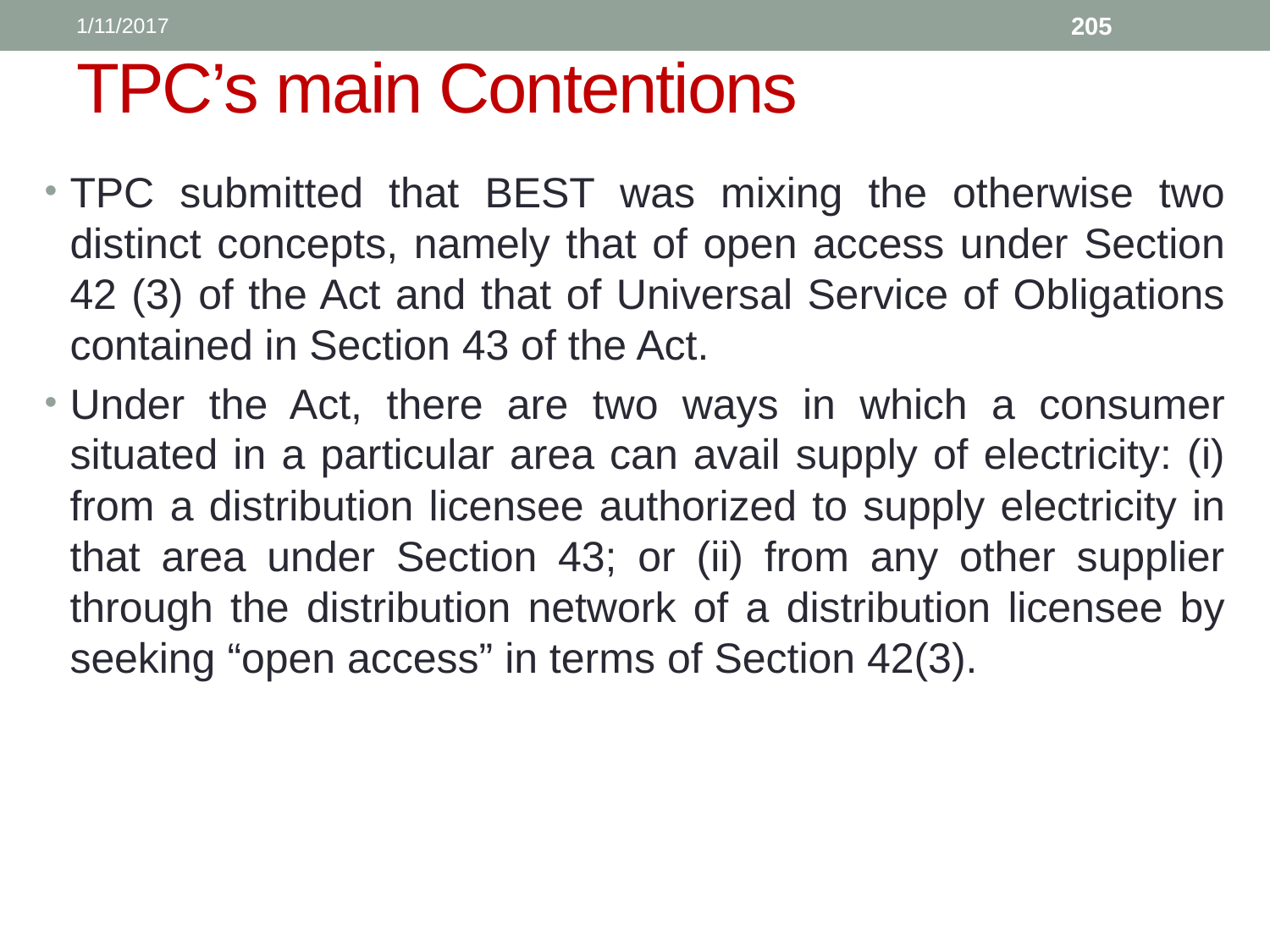

1/11/2017
205
# TPC’s main Contentions
TPC submitted that BEST was mixing the otherwise two distinct concepts, namely that of open access under Section 42 (3) of the Act and that of Universal Service of Obligations contained in Section 43 of the Act.
Under the Act, there are two ways in which a consumer situated in a particular area can avail supply of electricity: (i) from a distribution licensee authorized to supply electricity in that area under Section 43; or (ii) from any other supplier through the distribution network of a distribution licensee by seeking “open access” in terms of Section 42(3).